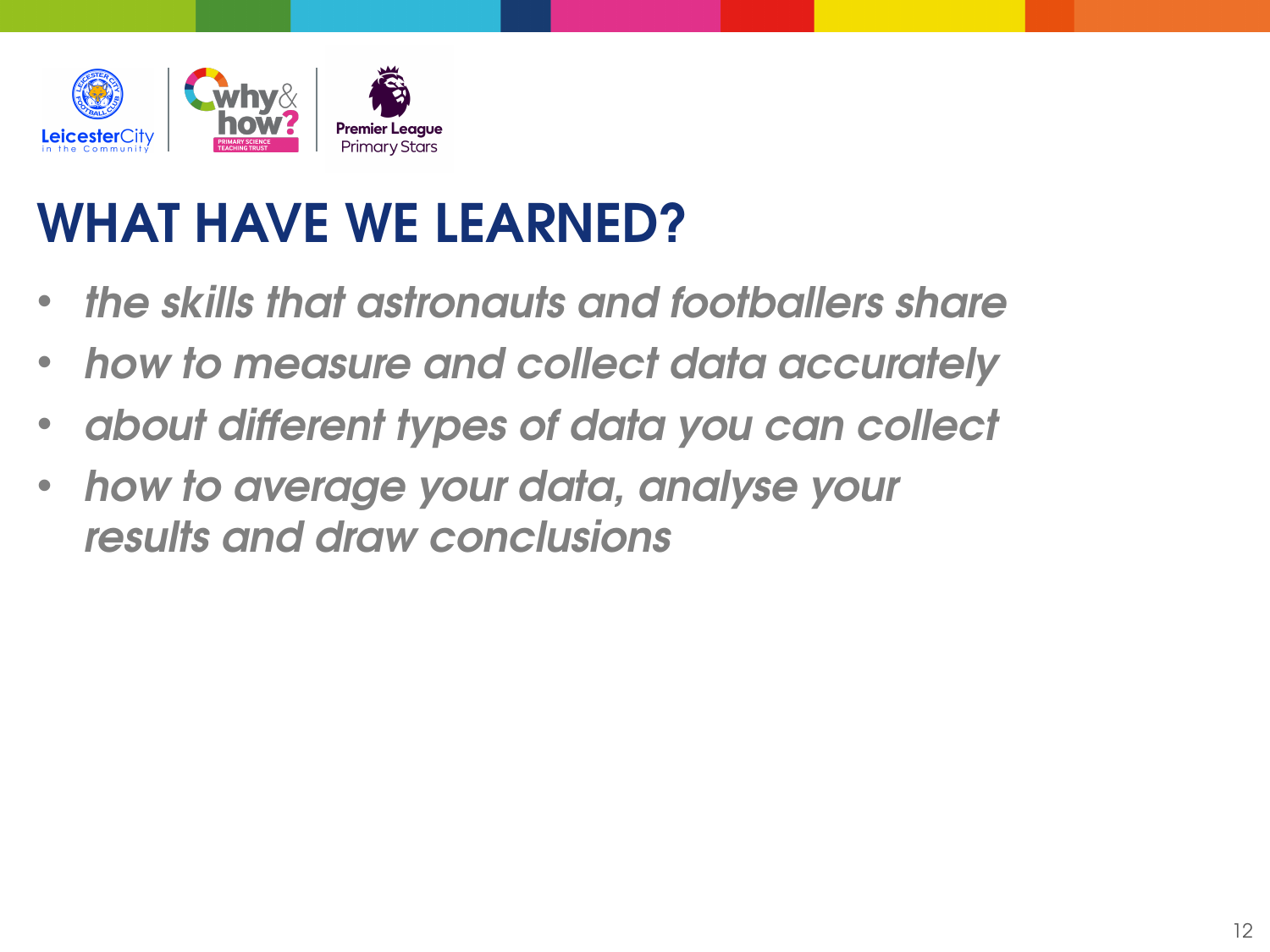

WHAT HAVE WE LEARNED?
the skills that astronauts and footballers share
how to measure and collect data accurately
about different types of data you can collect
how to average your data, analyse your results and draw conclusions
12